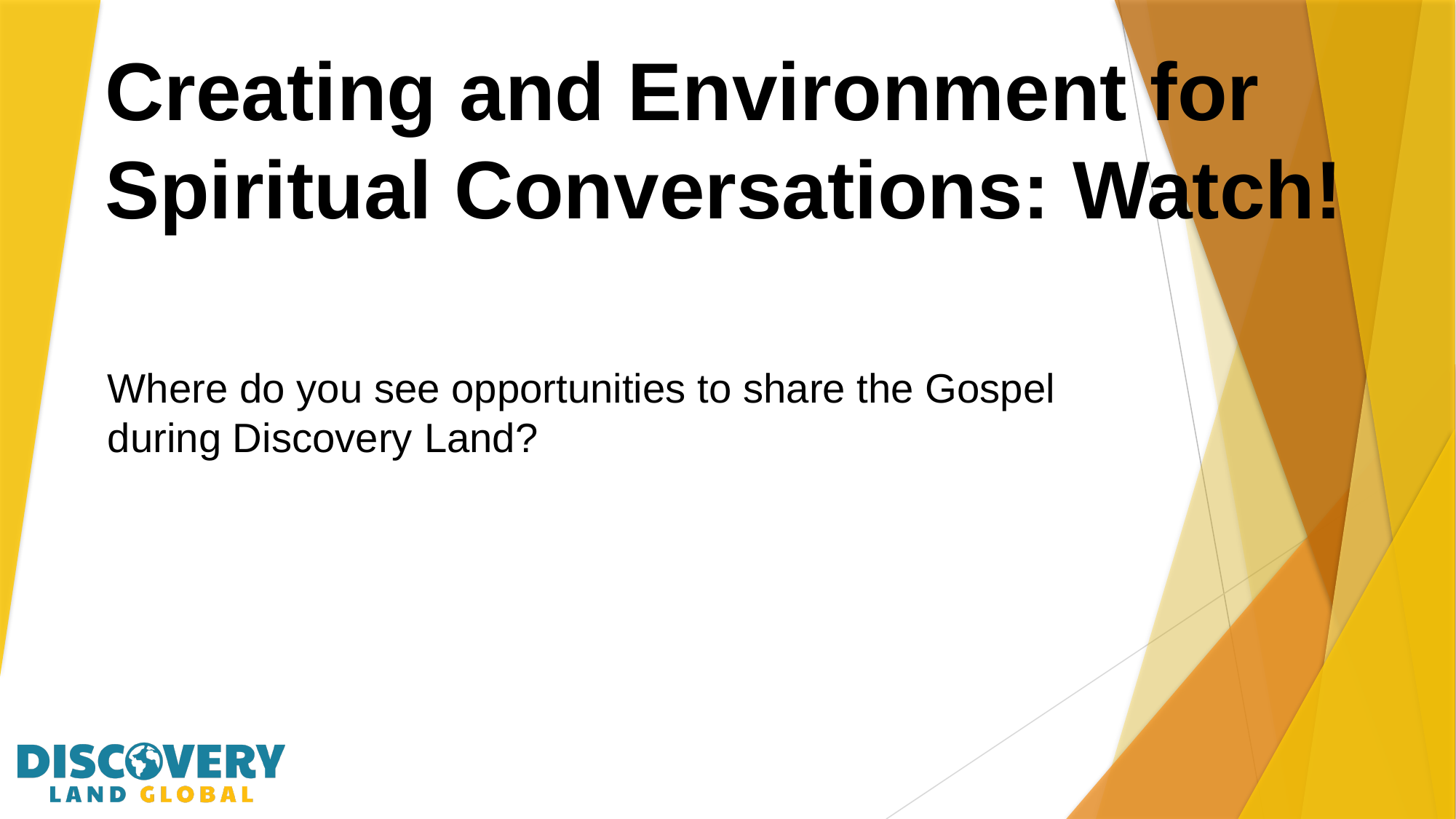

# Creating and Environment for Spiritual Conversations: Watch!
Where do you see opportunities to share the Gospel during Discovery Land?